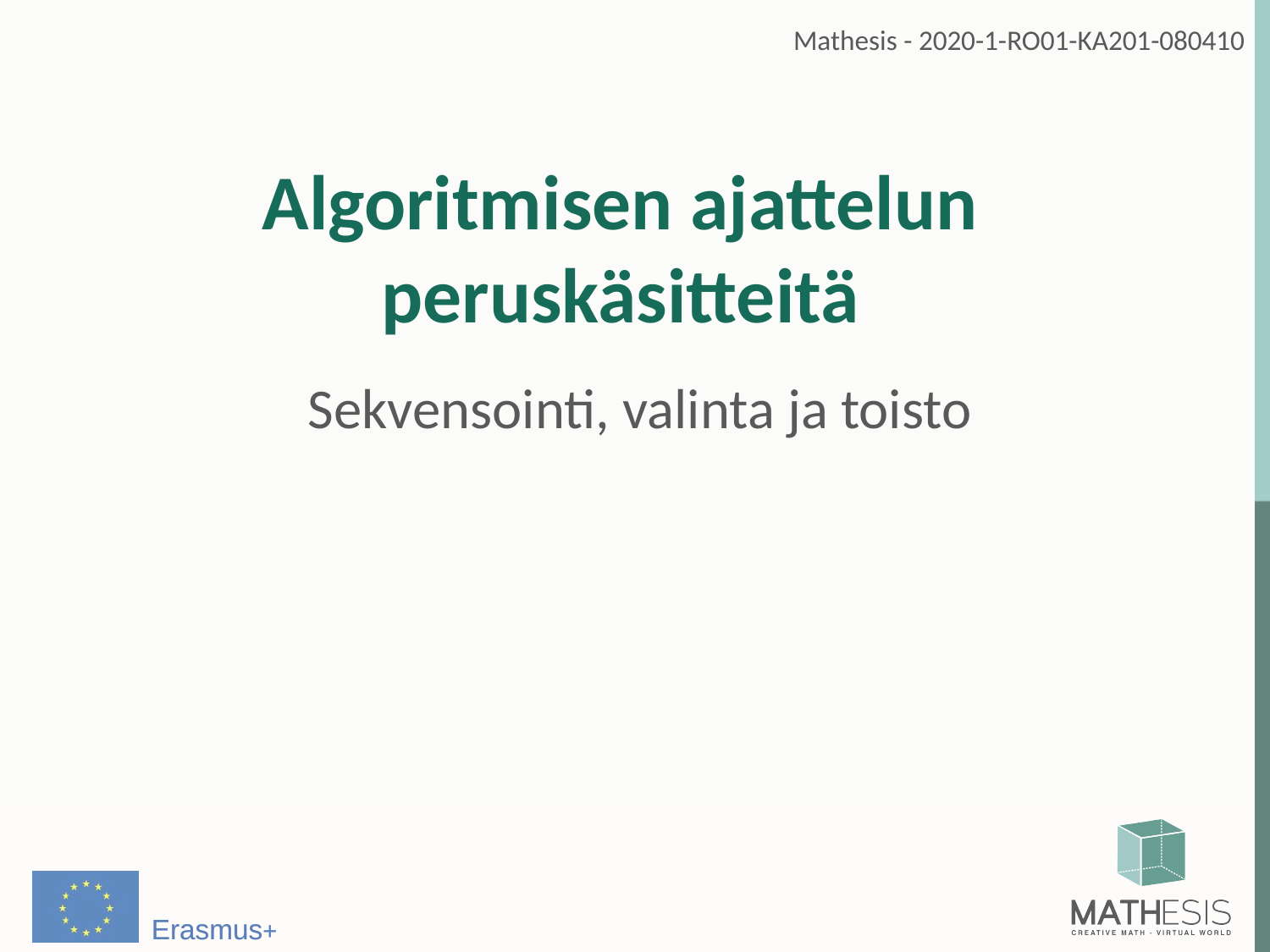

# Algoritmisen ajattelun peruskäsitteitä
Sekvensointi, valinta ja toisto